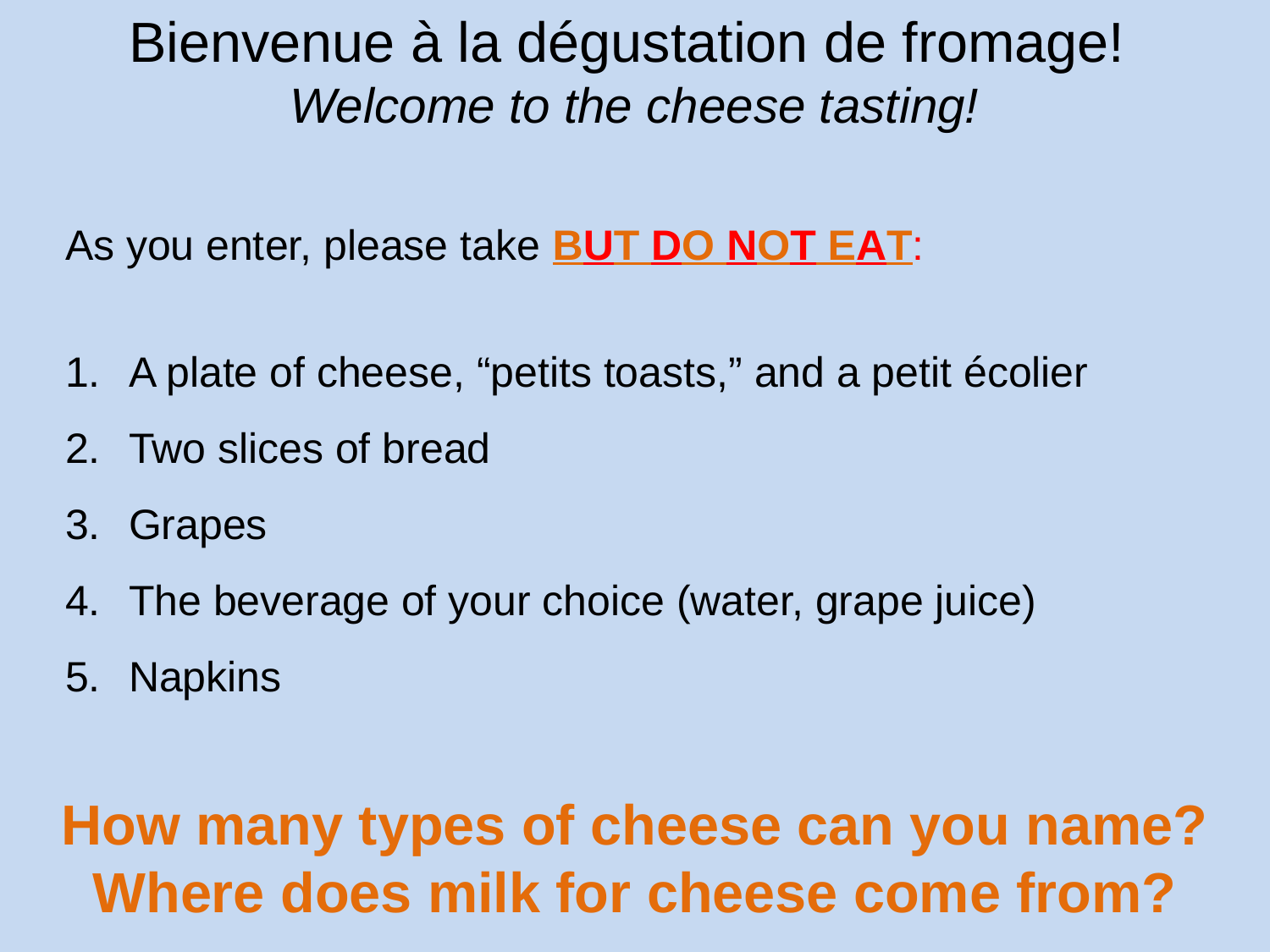

Bienvenue à la dégustation de fromage!
Welcome to the cheese tasting!
As you enter, please take BUT DO NOT EAT:

A plate of cheese, “petits toasts,” and a petit écolier
Two slices of bread
Grapes
The beverage of your choice (water, grape juice)
Napkins

How many types of cheese can you name?
Where does milk for cheese come from?